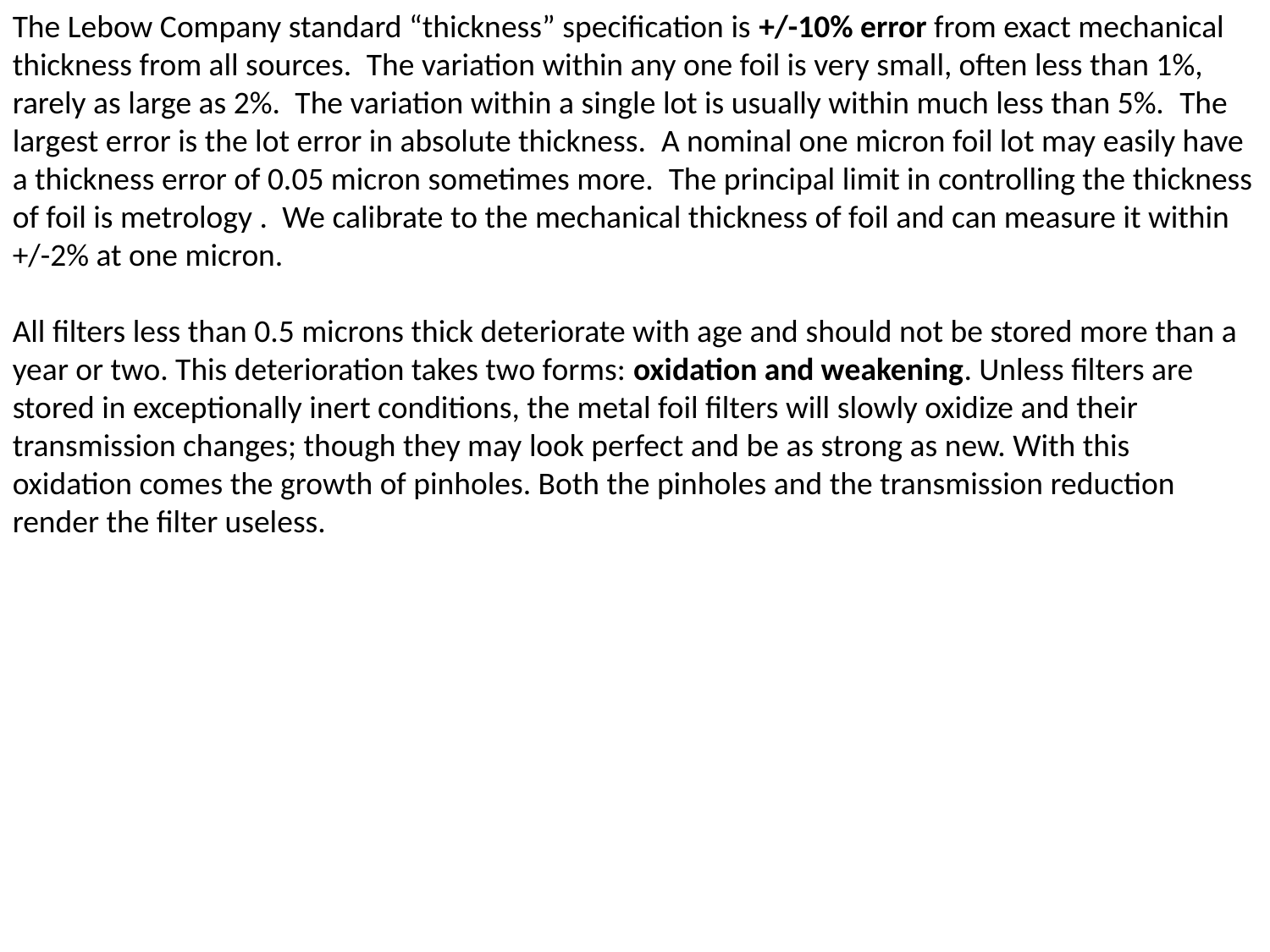

The Lebow Company standard “thickness” specification is +/-10% error from exact mechanical thickness from all sources.  The variation within any one foil is very small, often less than 1%, rarely as large as 2%.  The variation within a single lot is usually within much less than 5%.  The largest error is the lot error in absolute thickness.  A nominal one micron foil lot may easily have a thickness error of 0.05 micron sometimes more.  The principal limit in controlling the thickness of foil is metrology .  We calibrate to the mechanical thickness of foil and can measure it within +/-2% at one micron.

All filters less than 0.5 microns thick deteriorate with age and should not be stored more than a year or two. This deterioration takes two forms: oxidation and weakening. Unless filters are stored in exceptionally inert conditions, the metal foil filters will slowly oxidize and their transmission changes; though they may look perfect and be as strong as new. With this oxidation comes the growth of pinholes. Both the pinholes and the transmission reduction render the filter useless.